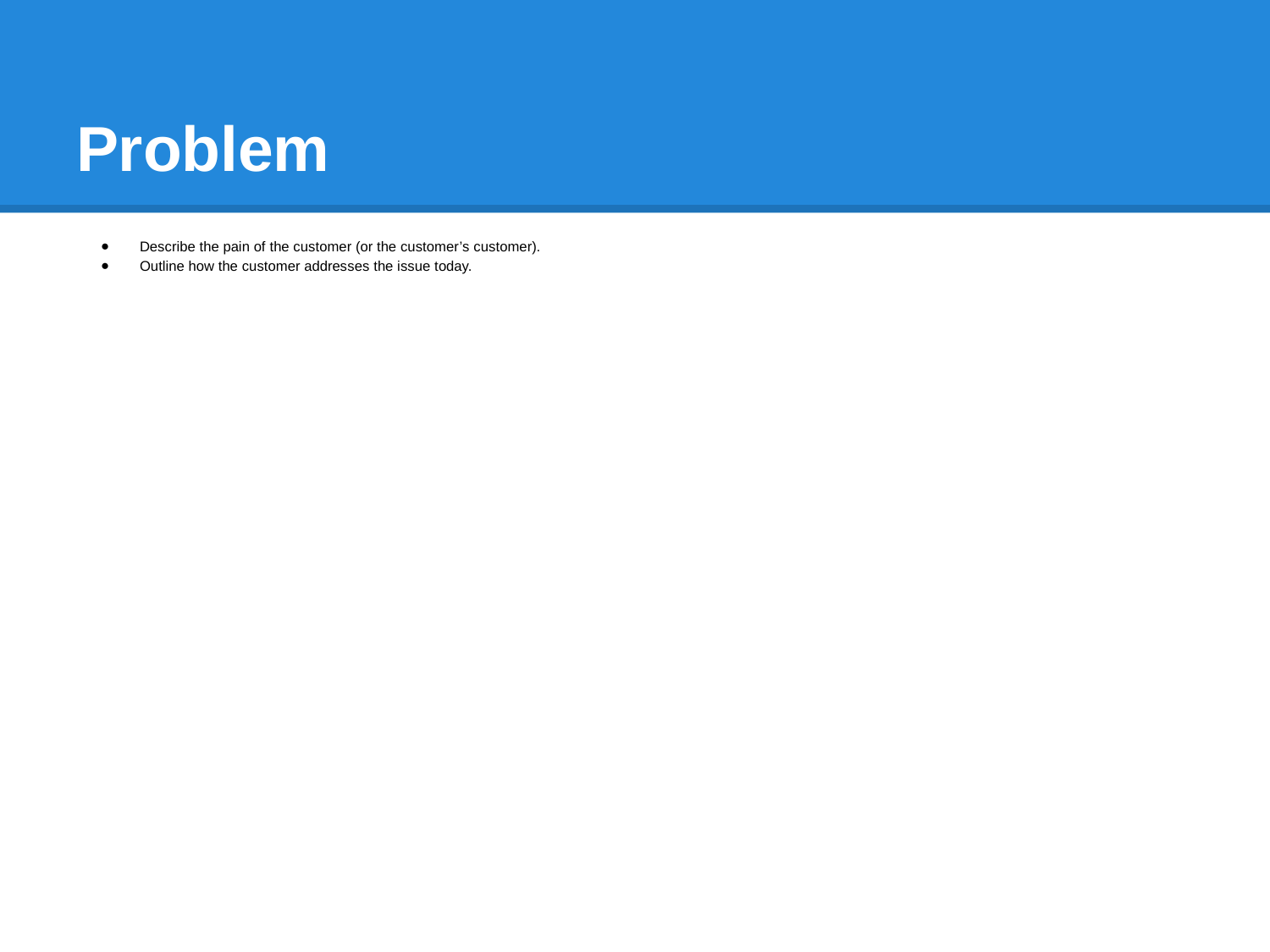

# Problem
Describe the pain of the customer (or the customer’s customer).
Outline how the customer addresses the issue today.